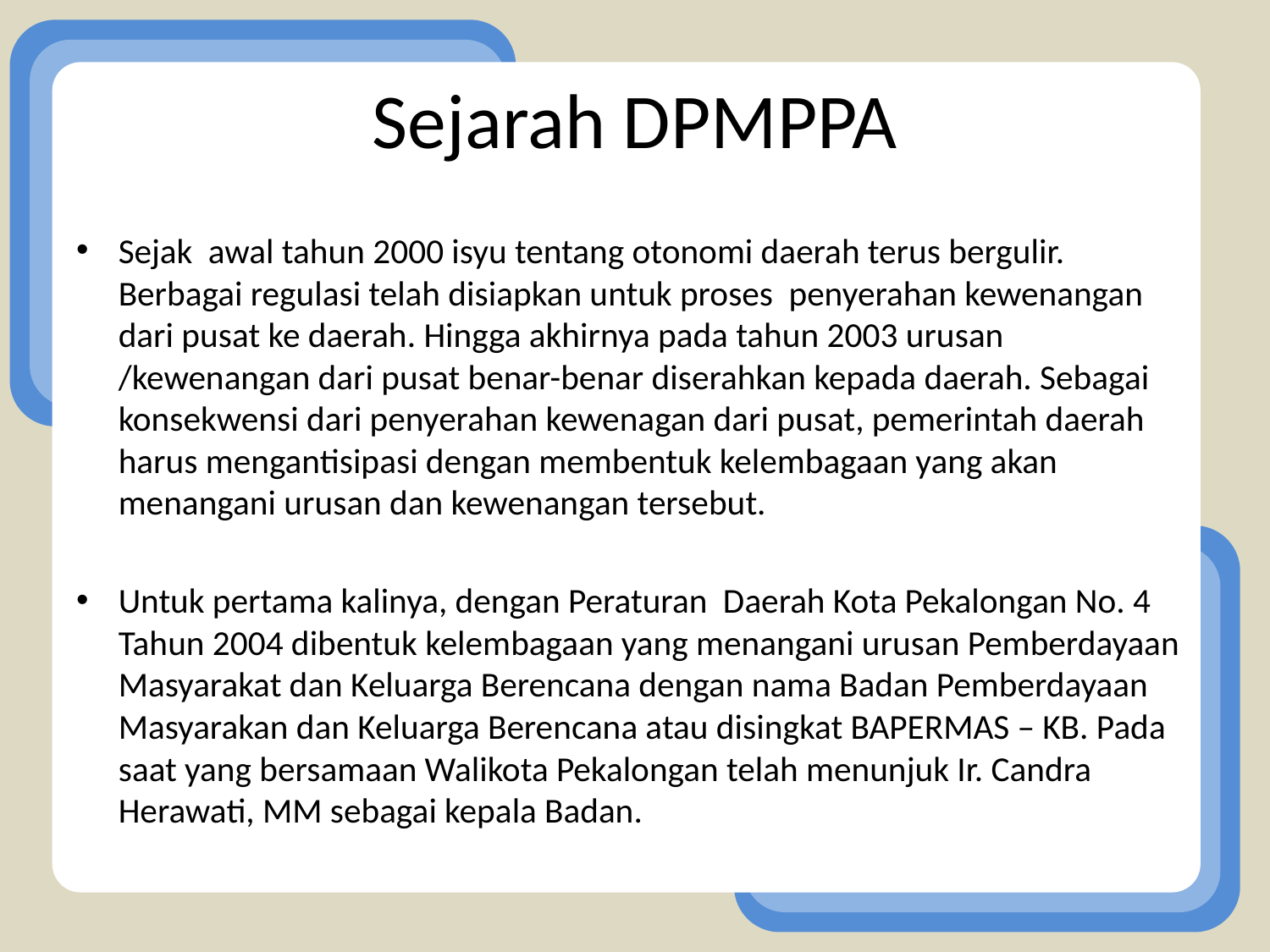

# Sejarah DPMPPA
Sejak  awal tahun 2000 isyu tentang otonomi daerah terus bergulir. Berbagai regulasi telah disiapkan untuk proses  penyerahan kewenangan dari pusat ke daerah. Hingga akhirnya pada tahun 2003 urusan /kewenangan dari pusat benar-benar diserahkan kepada daerah. Sebagai konsekwensi dari penyerahan kewenagan dari pusat, pemerintah daerah harus mengantisipasi dengan membentuk kelembagaan yang akan menangani urusan dan kewenangan tersebut.

Untuk pertama kalinya, dengan Peraturan  Daerah Kota Pekalongan No. 4 Tahun 2004 dibentuk kelembagaan yang menangani urusan Pemberdayaan Masyarakat dan Keluarga Berencana dengan nama Badan Pemberdayaan Masyarakan dan Keluarga Berencana atau disingkat BAPERMAS – KB. Pada saat yang bersamaan Walikota Pekalongan telah menunjuk Ir. Candra Herawati, MM sebagai kepala Badan.